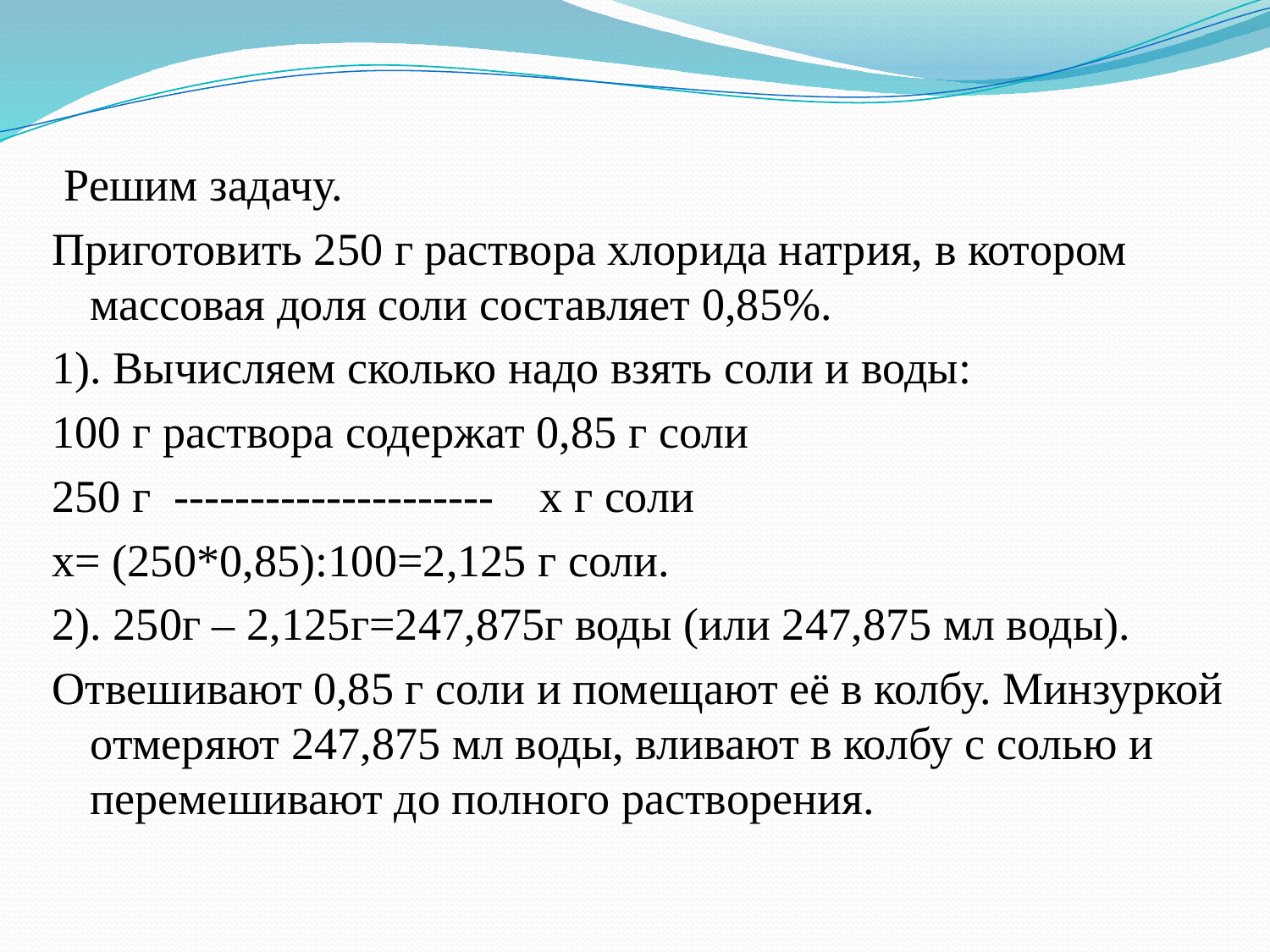

Решим задачу.
Приготовить 250 г раствора хлорида натрия, в котором массовая доля соли составляет 0,85%.
1). Вычисляем сколько надо взять соли и воды:
100 г раствора содержат 0,85 г соли
250 г  ---------------------    х г соли
х= (250*0,85):100=2,125 г соли.
2). 250г – 2,125г=247,875г воды (или 247,875 мл воды).
Отвешивают 0,85 г соли и помещают её в колбу. Минзуркой отмеряют 247,875 мл воды, вливают в колбу с солью и перемешивают до полного растворения.